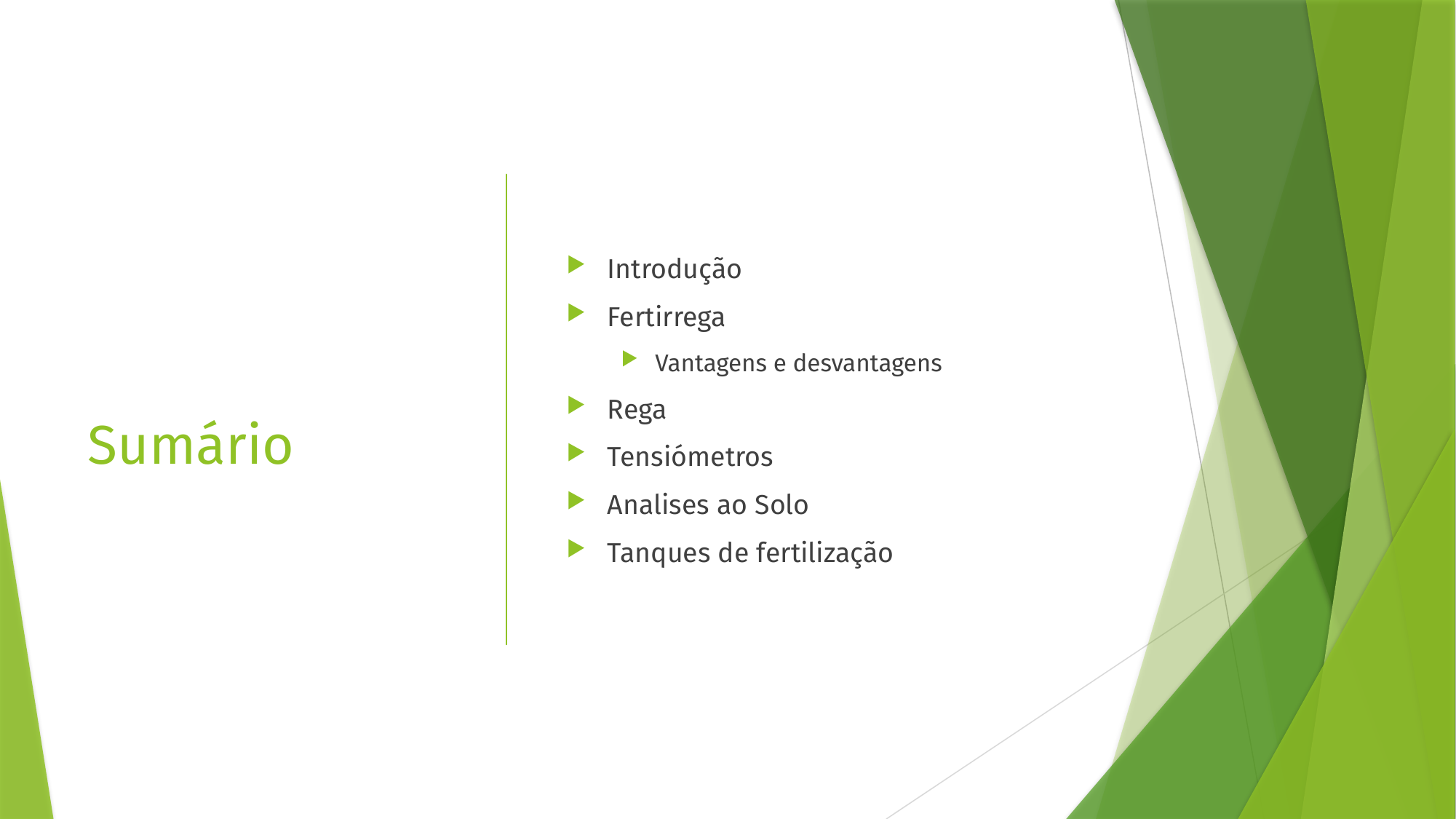

# Sumário
Introdução
Fertirrega
Vantagens e desvantagens
Rega
Tensiómetros
Analises ao Solo
Tanques de fertilização